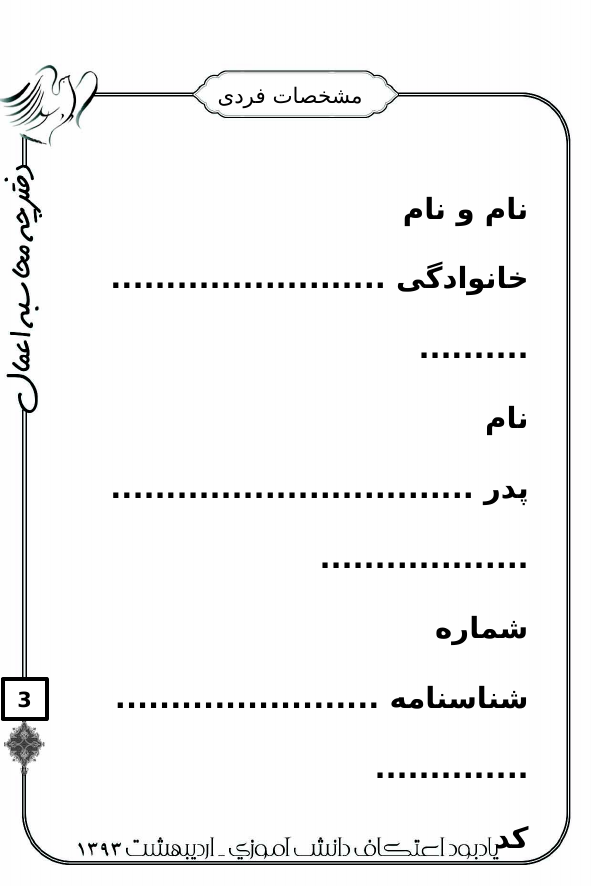

# مشخصات فردی
نام و نام خانوادگی ...................................
نام پدر ....................................................
شماره شناسنامه ......................................
کد ملی ....................................................
تاریخ تولد ...............................................
محل تولد .................................................
گروه خون ................................................
تلفن  .......................................................
3